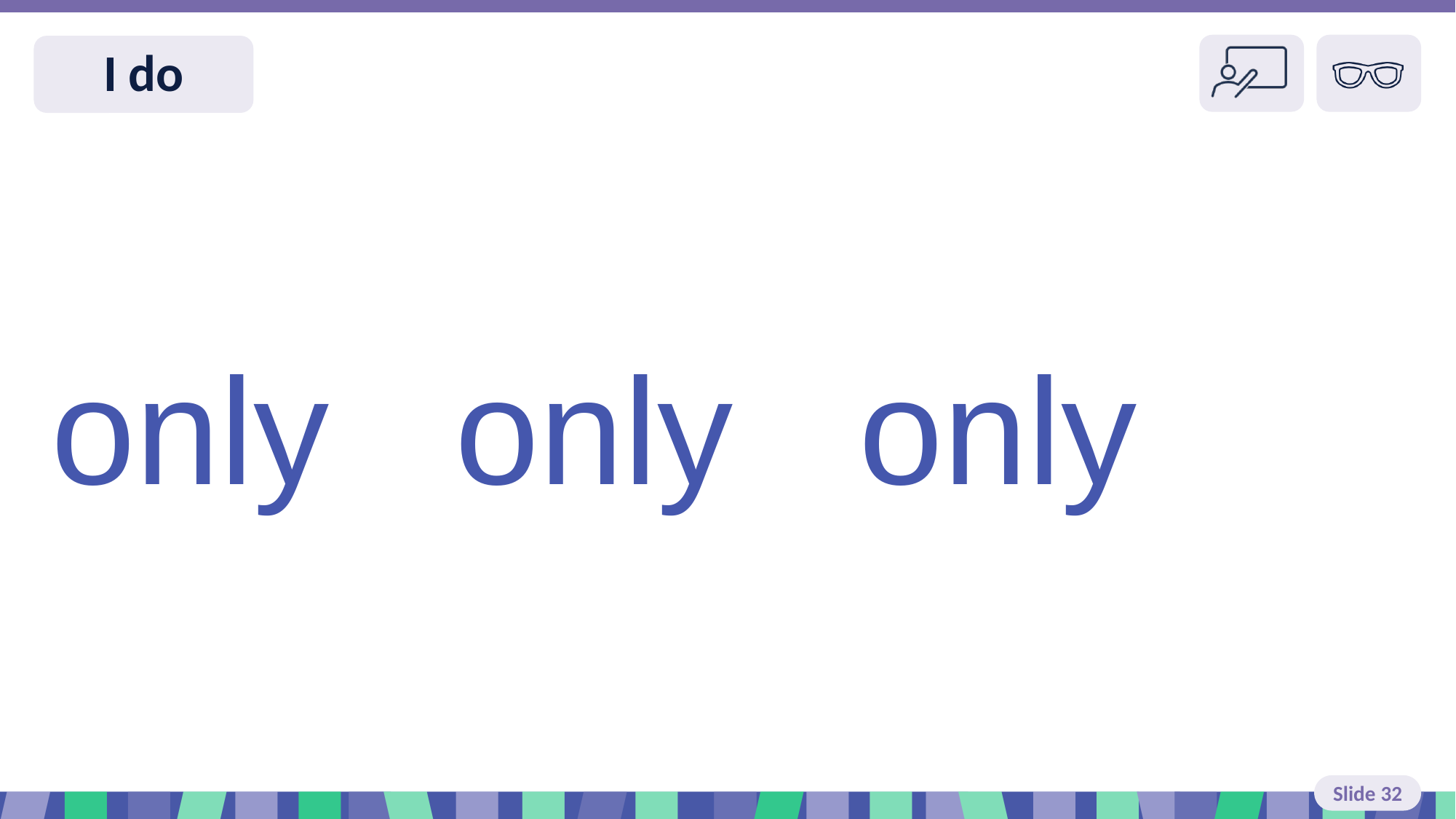

Slide 32 I do
only   only   only